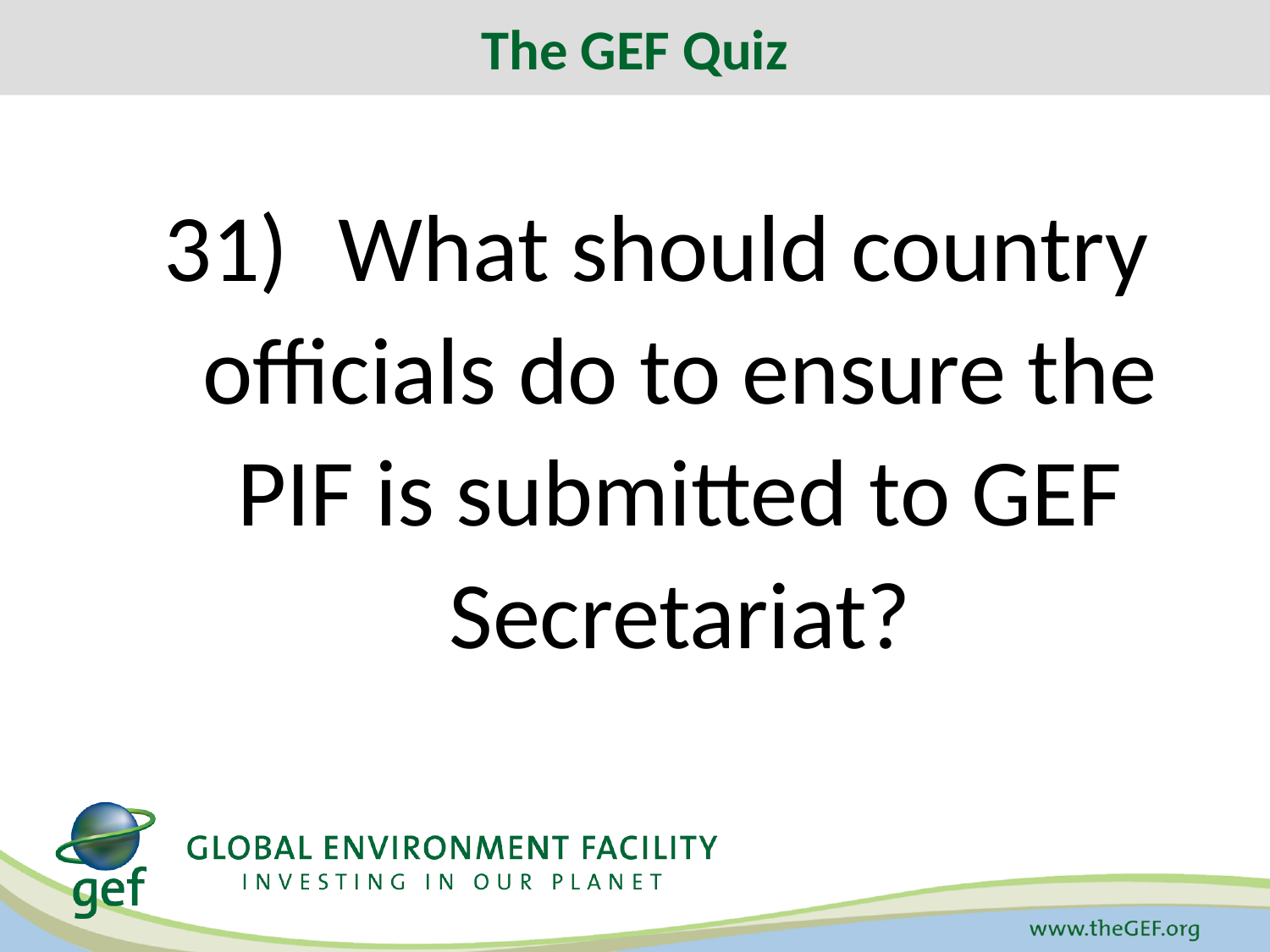

The GEF Quiz
# 31)	What should country officials do to ensure the PIF is submitted to GEF Secretariat?